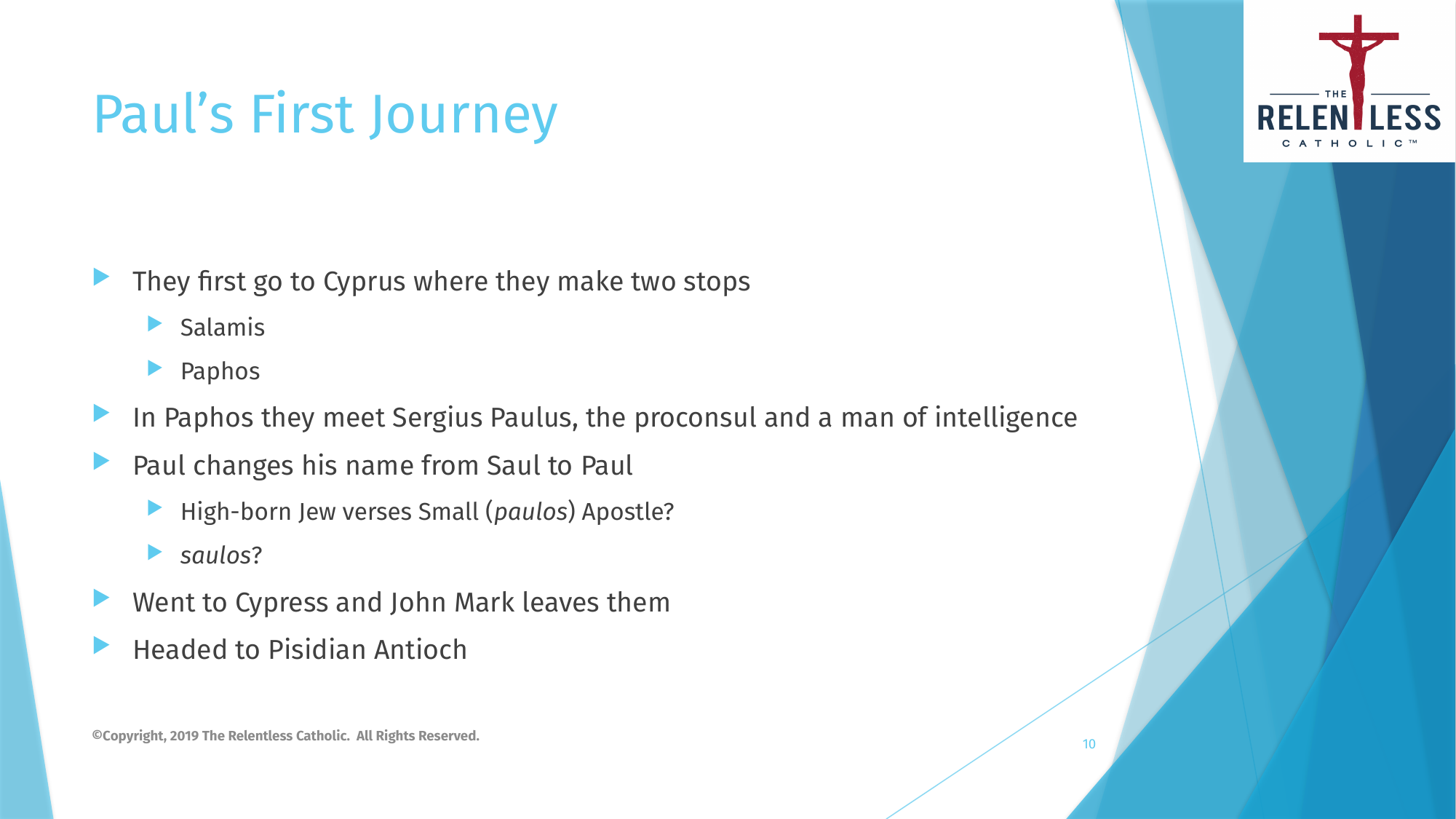

# Paul’s First Journey
They first go to Cyprus where they make two stops
Salamis
Paphos
In Paphos they meet Sergius Paulus, the proconsul and a man of intelligence
Paul changes his name from Saul to Paul
High-born Jew verses Small (paulos) Apostle?
saulos?
Went to Cypress and John Mark leaves them
Headed to Pisidian Antioch
©Copyright, 2019 The Relentless Catholic.  All Rights Reserved.

10